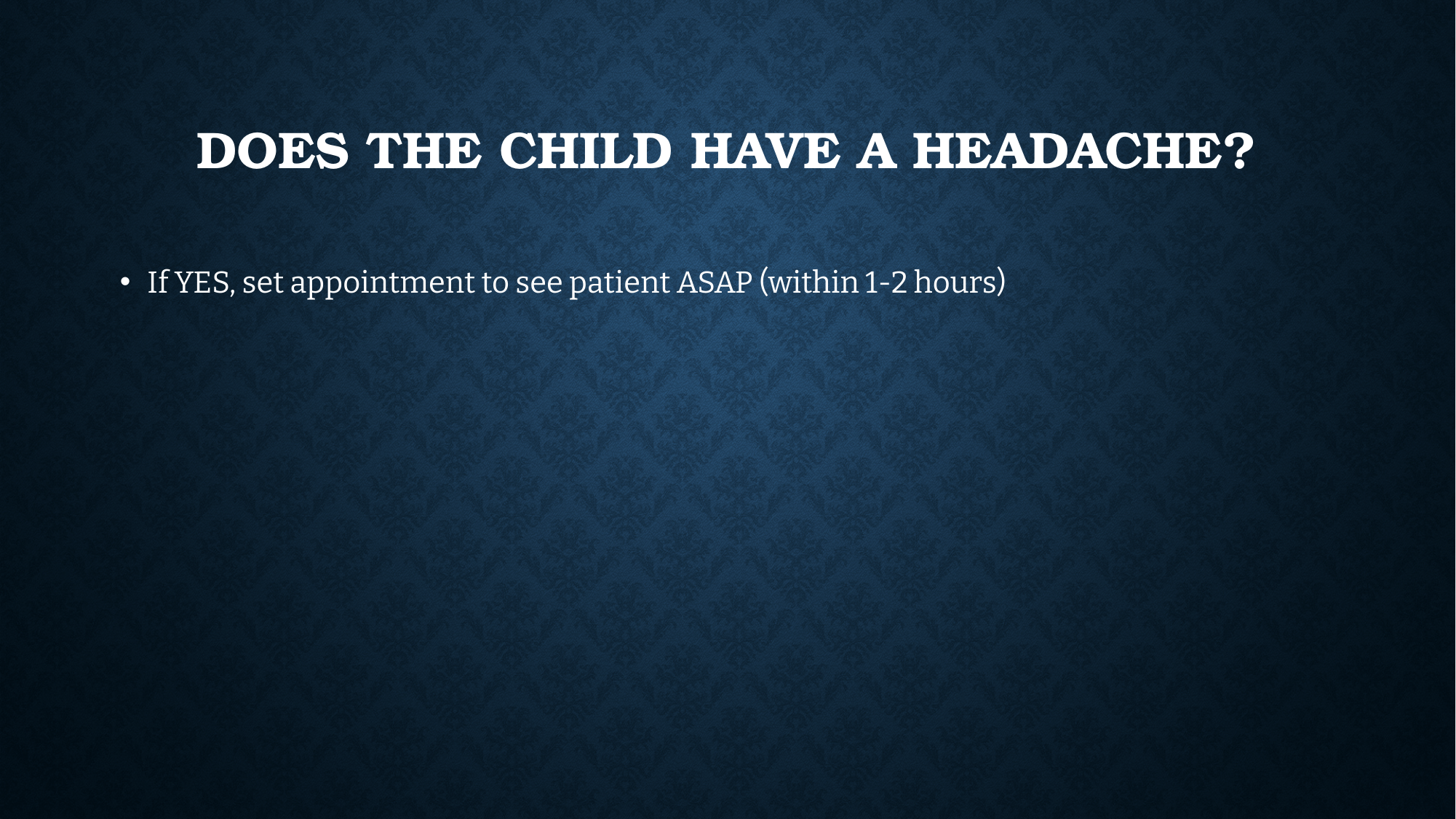

# Does the child have a headache?
If YES, set appointment to see patient ASAP (within 1-2 hours)